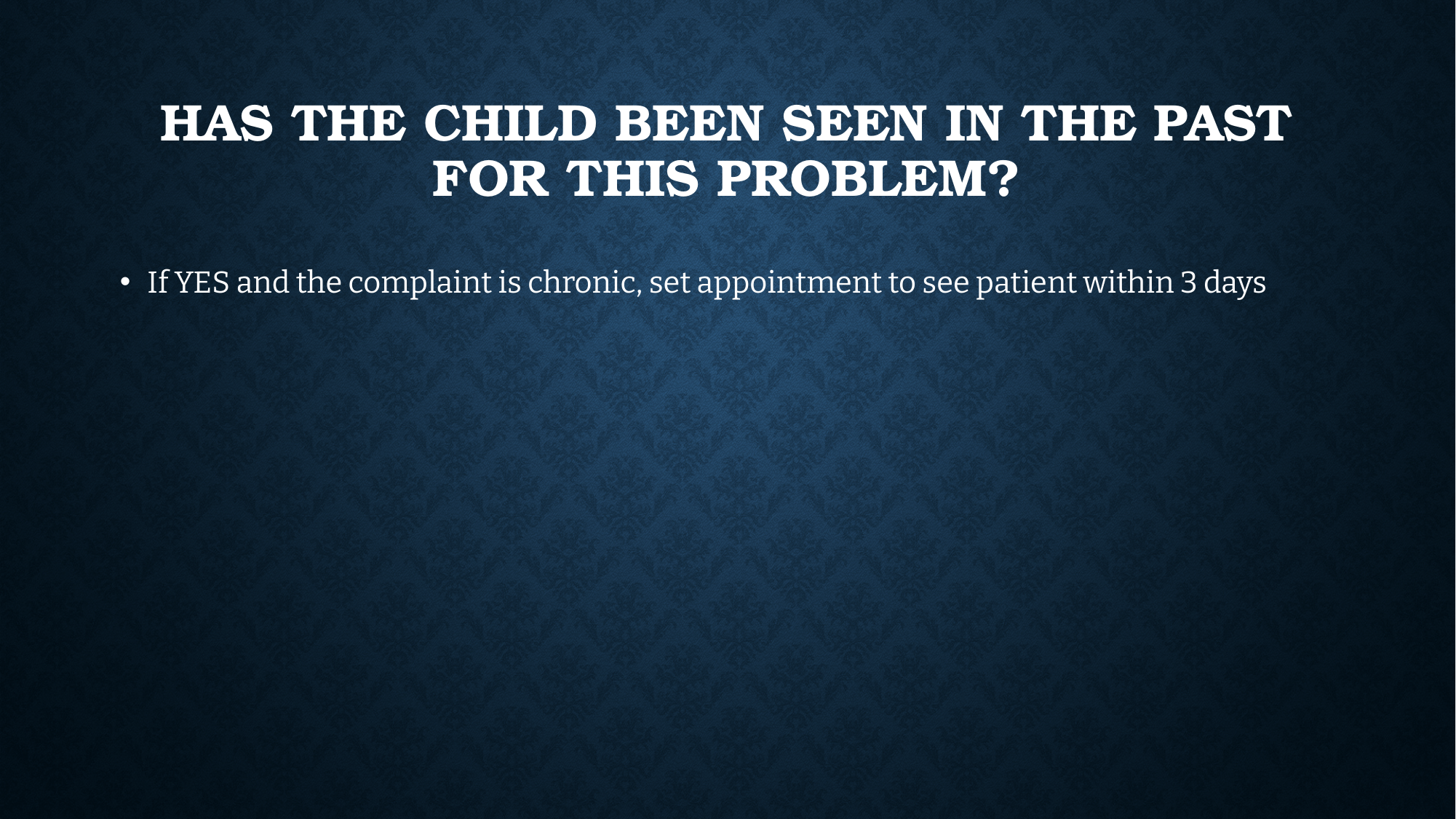

# Has the child been seen in the past for this problem?
If YES and the complaint is chronic, set appointment to see patient within 3 days